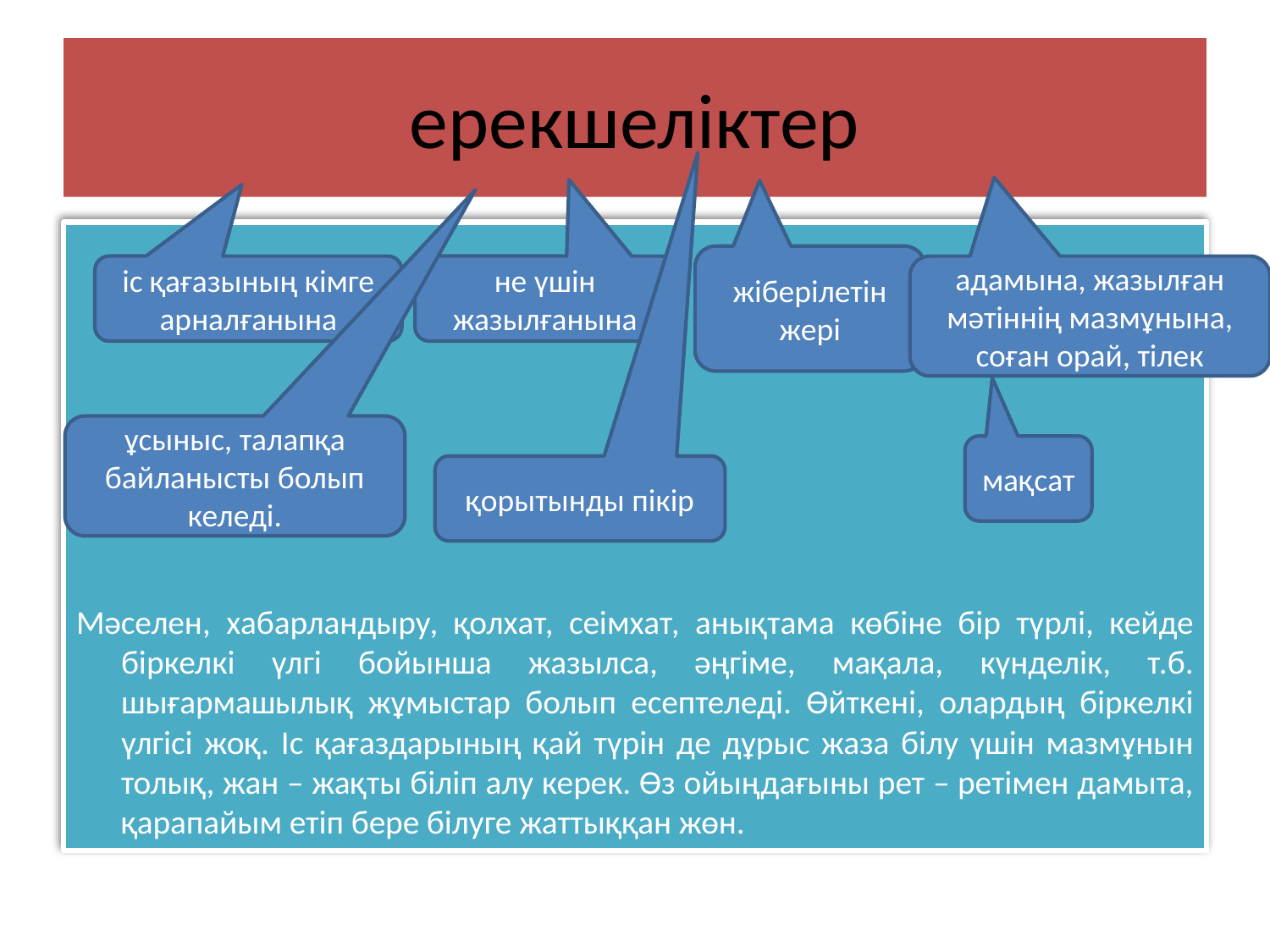

# ерекшеліктер

Мәселен, хабарландыру, қолхат, сеімхат, анықтама көбіне бір түрлі, кейде біркелкі үлгі бойынша жазылса, әңгіме, мақала, күнделік, т.б. шығармашылық жұмыстар болып есептеледі. Өйткені, олардың біркелкі үлгісі жоқ. Іс қағаздарының қай түрін де дұрыс жаза білу үшін мазмұнын толық, жан – жақты біліп алу керек. Өз ойыңдағыны рет – ретімен дамыта, қарапайым етіп бере білуге жаттыққан жөн.

жіберілетін жері
іс қағазының кімге арналғанына
не үшін жазылғанына
адамына, жазылған мәтіннің мазмұнына, соған орай, тілек

ұсыныс, талапқа байланысты болып келеді.
мақсат
қорытынды пікір